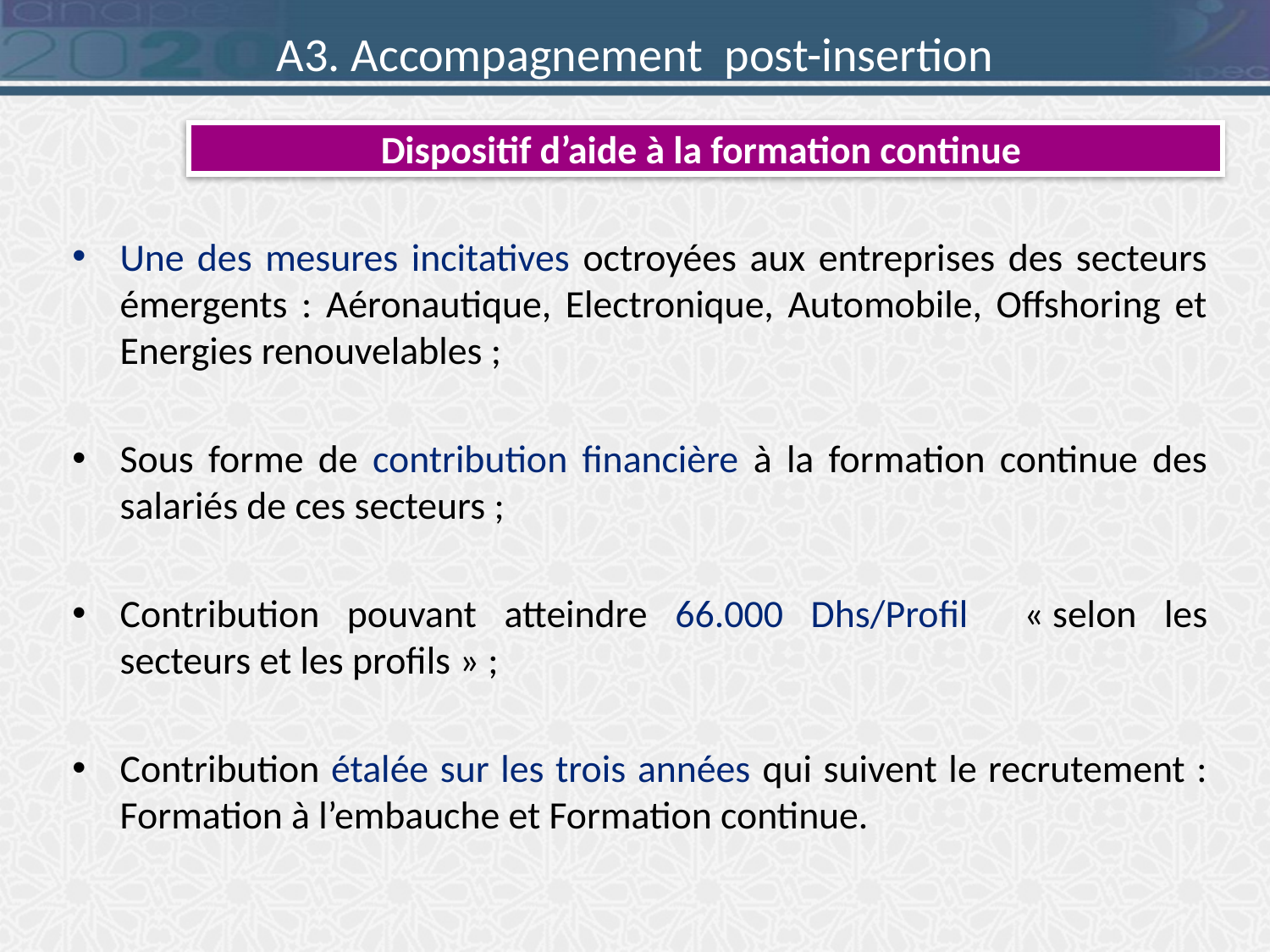

A3. Accompagnement  post-insertion
# Dispositif d’aide à la formation continue
Une des mesures incitatives octroyées aux entreprises des secteurs émergents : Aéronautique, Electronique, Automobile, Offshoring et Energies renouvelables ;

Sous forme de contribution financière à la formation continue des salariés de ces secteurs ;

Contribution pouvant atteindre 66.000 Dhs/Profil  « selon les secteurs et les profils » ;

Contribution étalée sur les trois années qui suivent le recrutement : Formation à l’embauche et Formation continue.